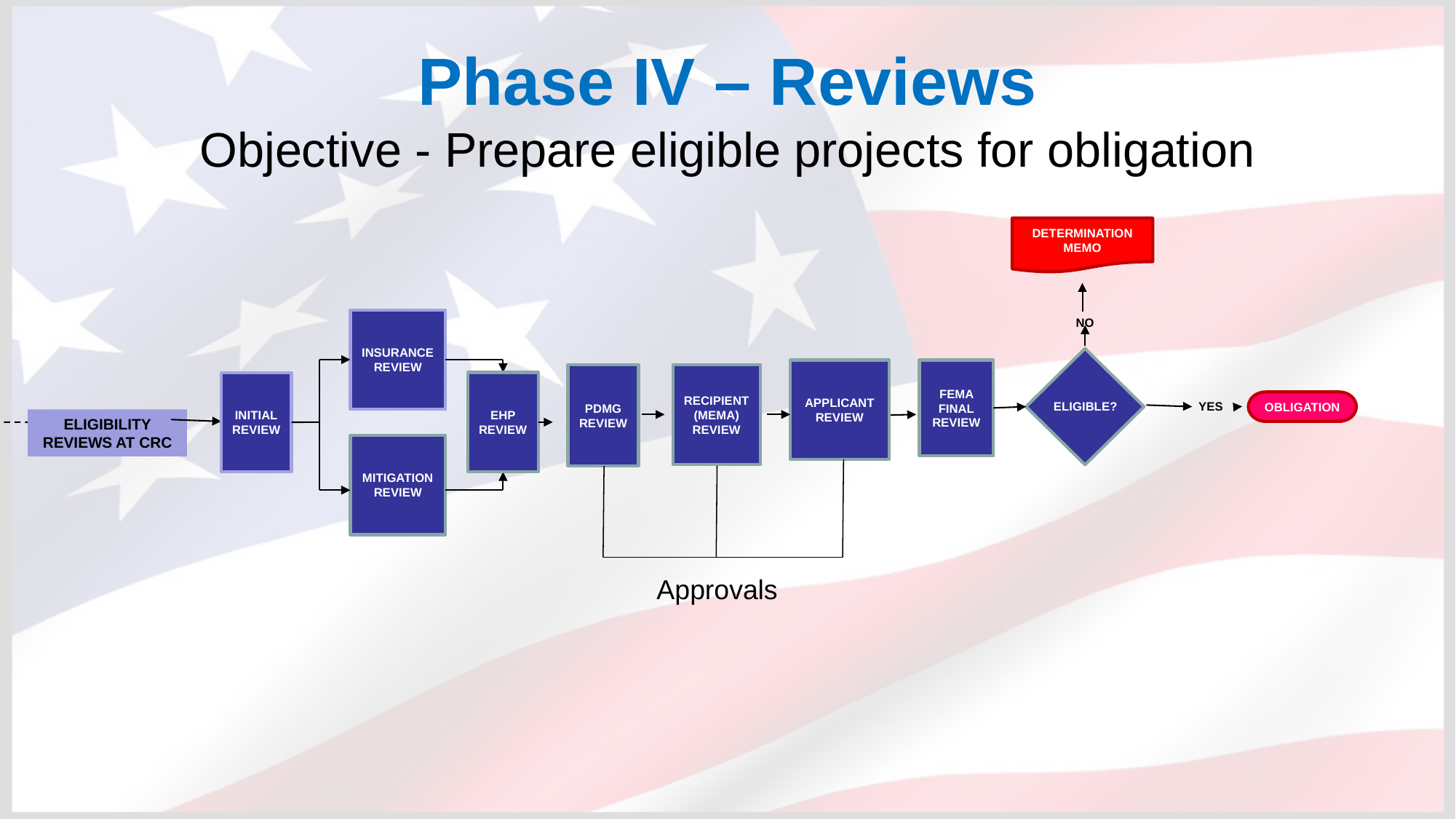

# Phase IV – Reviews Objective - Prepare eligible projects for obligation
DETERMINATION MEMO
INSURANCE
REVIEW
EHP
REVIEW
INITIAL
REVIEW
ELIGIBILITY REVIEWS AT CRC
MITIGATION
REVIEW
NO

APPLICANT
REVIEW
FEMA FINAL
REVIEW
RECIPIENT (MEMA)
REVIEW
PDMG
REVIEW
OBLIGATION
ELIGIBLE?
YES
Approvals